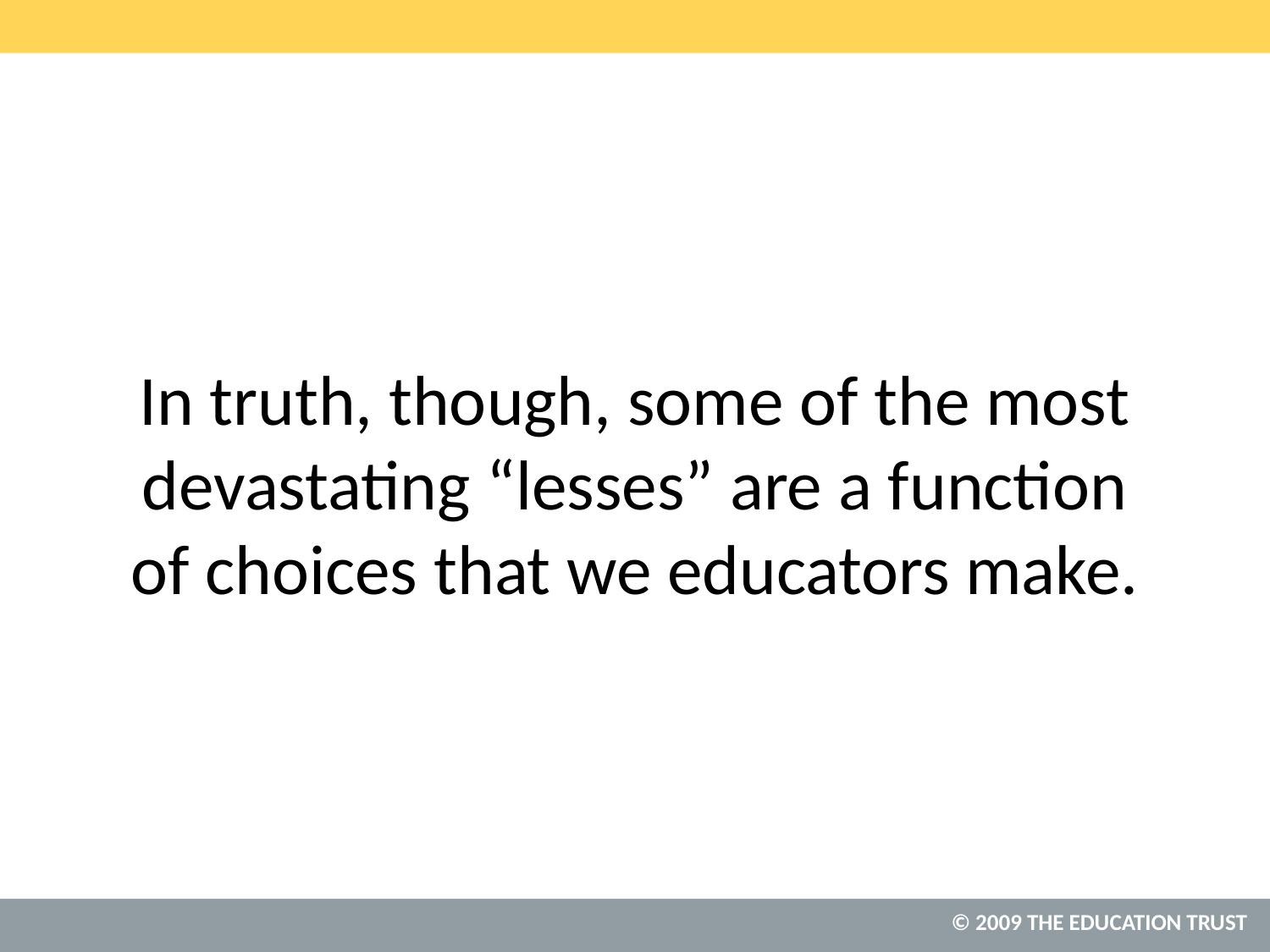

# In truth, though, some of the most devastating “lesses” are a function of choices that we educators make.